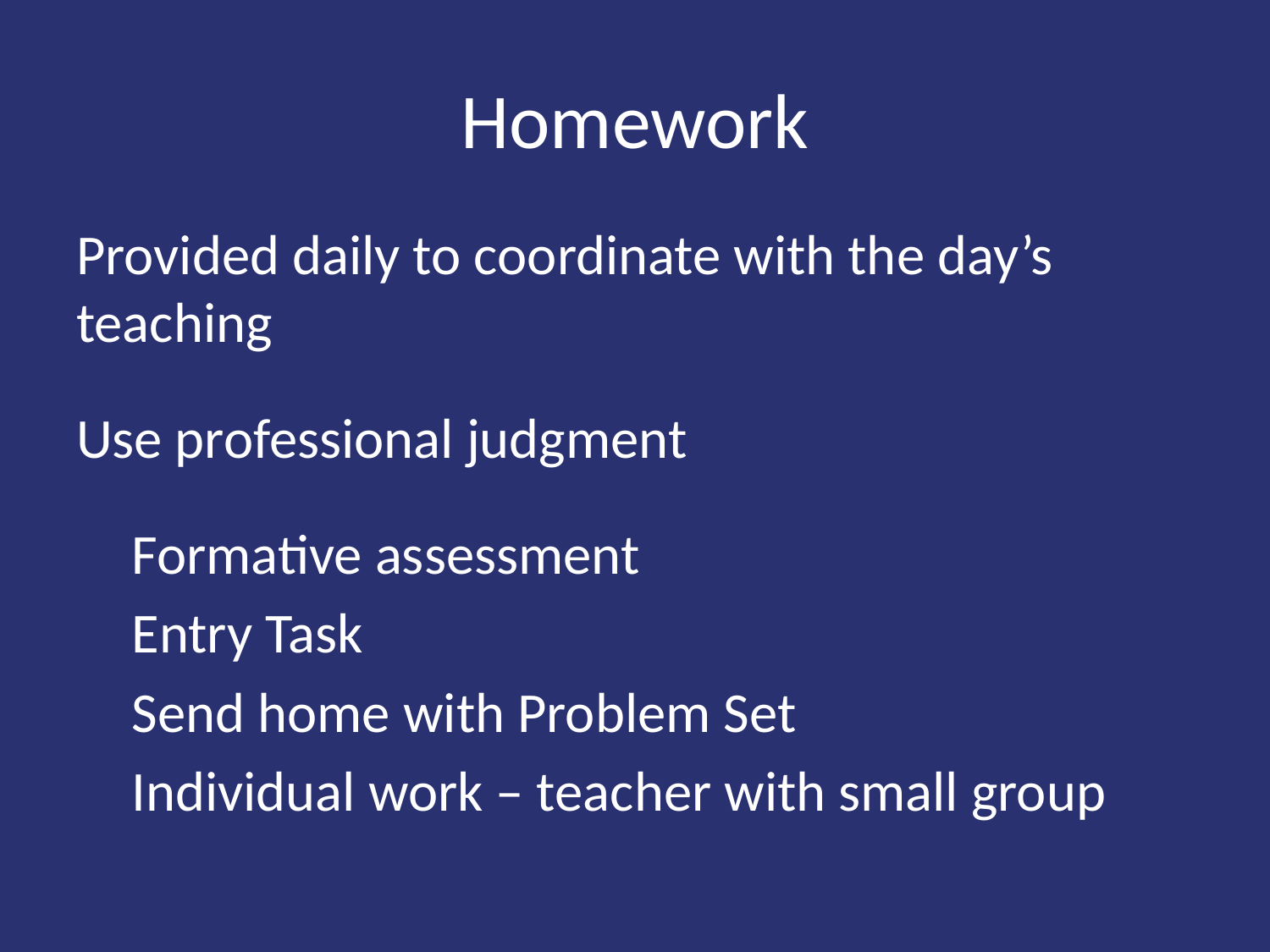

# Homework
Provided daily to coordinate with the day’s teaching

Use professional judgment

Formative assessment
Entry Task
Send home with Problem Set
Individual work – teacher with small group